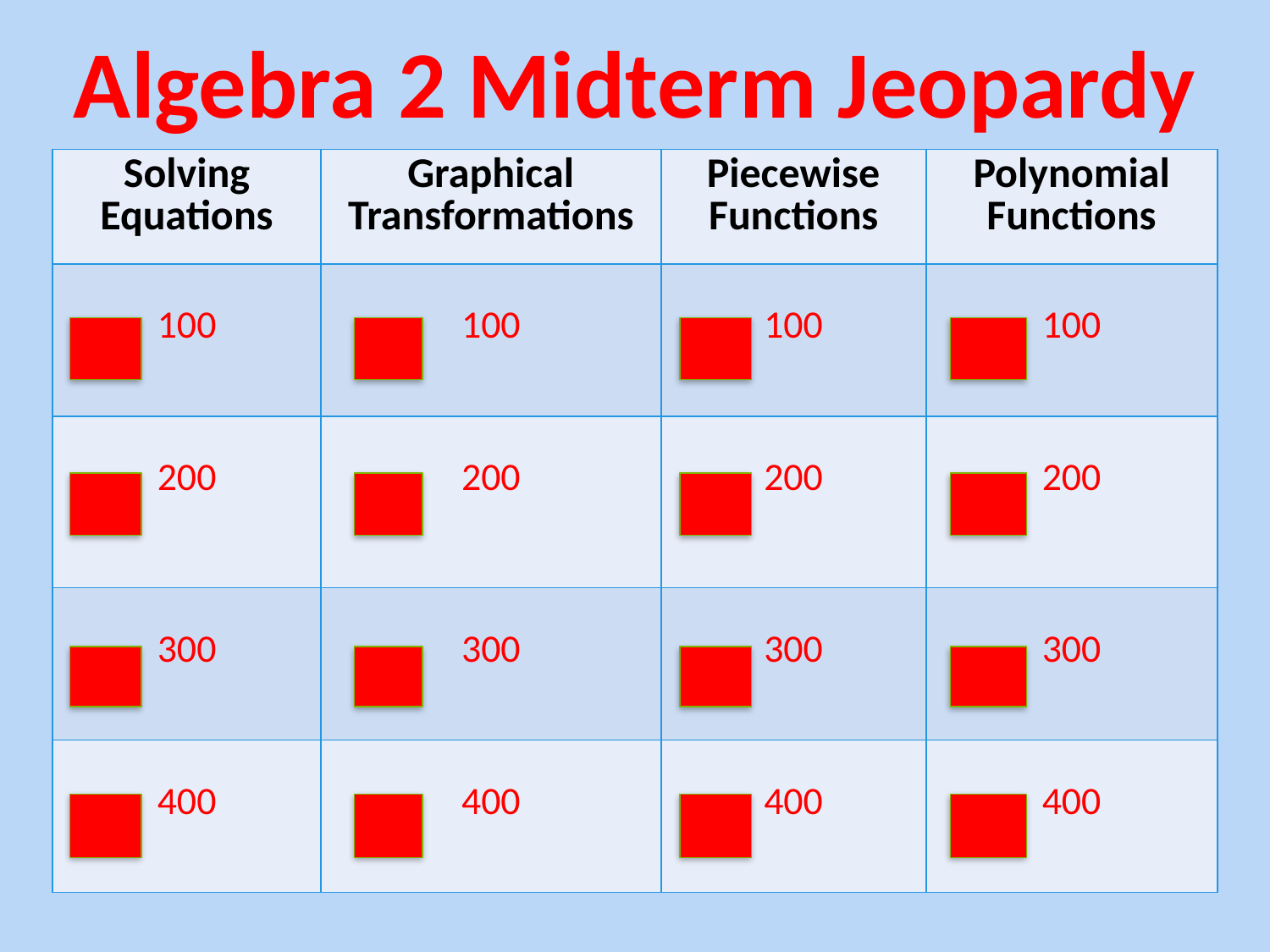

Algebra 2 Midterm Jeopardy
| Solving Equations | Graphical Transformations | Piecewise Functions | Polynomial Functions |
| --- | --- | --- | --- |
| 100 | 100 | 100 | 100 |
| 200 | 200 | 200 | 200 |
| 300 | 300 | 300 | 300 |
| 400 | 400 | 400 | 400 |